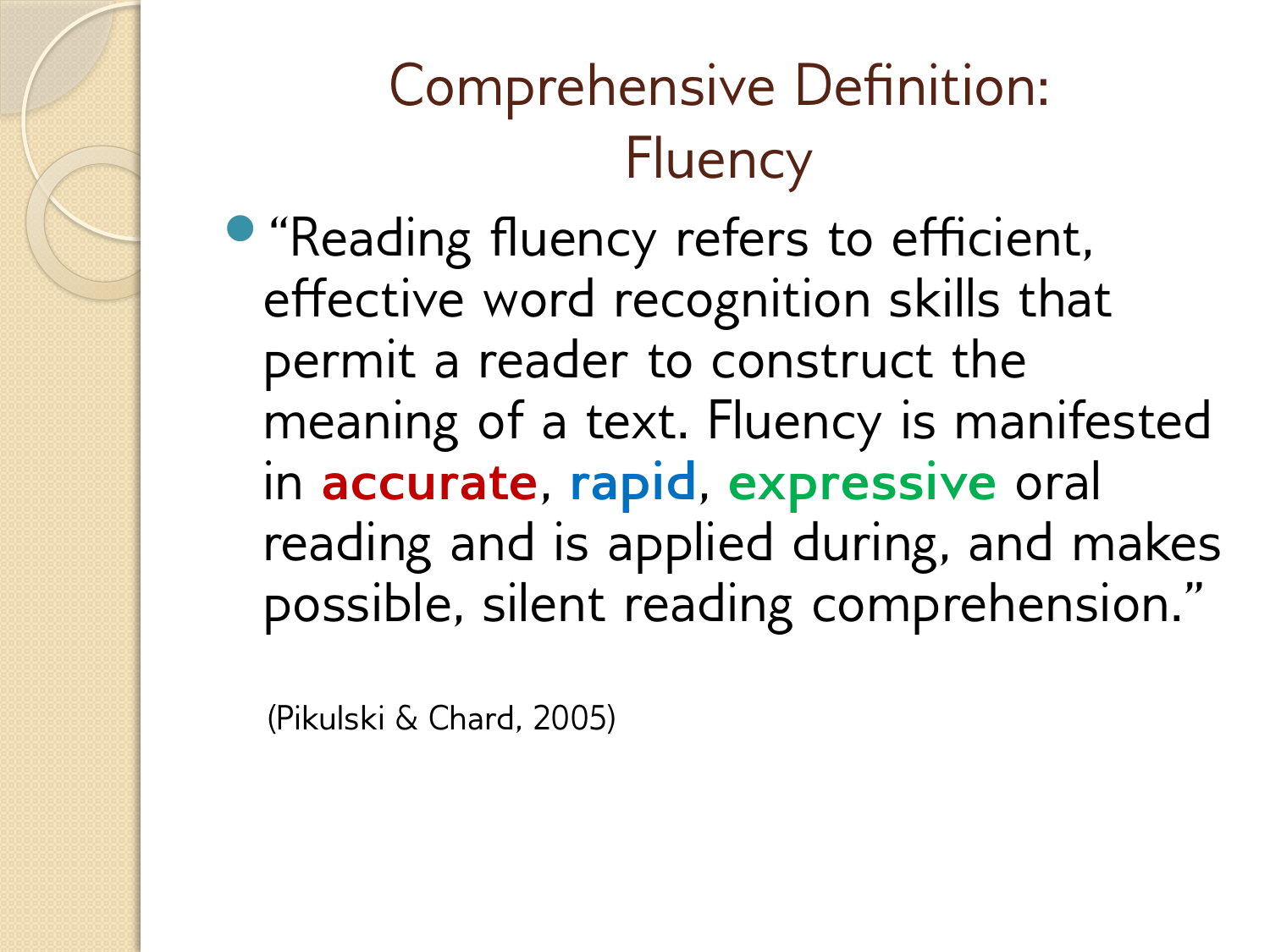

# Comprehensive Definition: Fluency
“Reading fluency refers to efficient, effective word recognition skills that permit a reader to construct the meaning of a text. Fluency is manifested in accurate, rapid, expressive oral reading and is applied during, and makes possible, silent reading comprehension.”

(Pikulski & Chard, 2005)